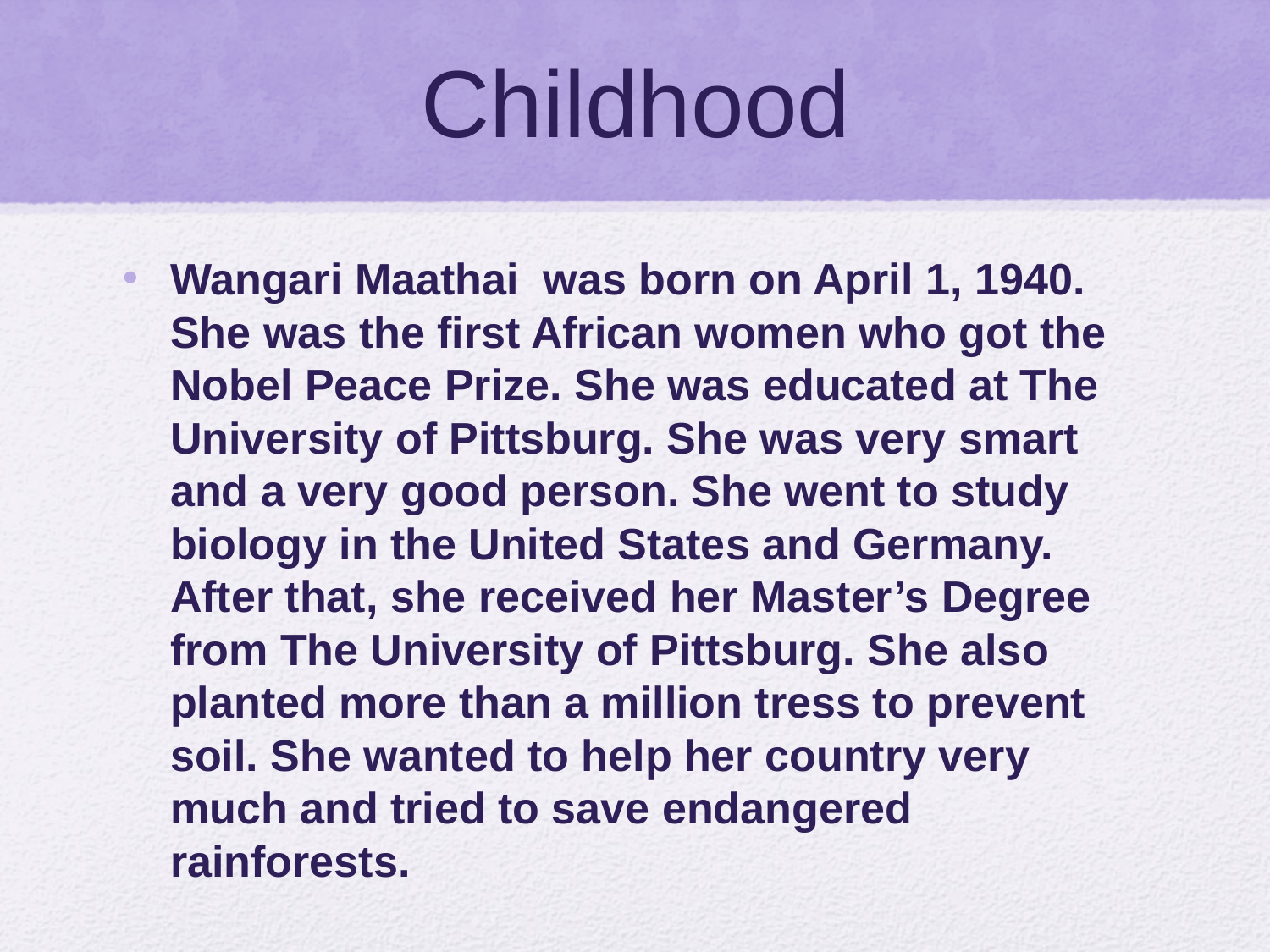

# Childhood
Wangari Maathai  was born on April 1, 1940. She was the first African women who got the Nobel Peace Prize. She was educated at The University of Pittsburg. She was very smart and a very good person. She went to study biology in the United States and Germany. After that, she received her Master’s Degree from The University of Pittsburg. She also planted more than a million tress to prevent soil. She wanted to help her country very much and tried to save endangered rainforests.